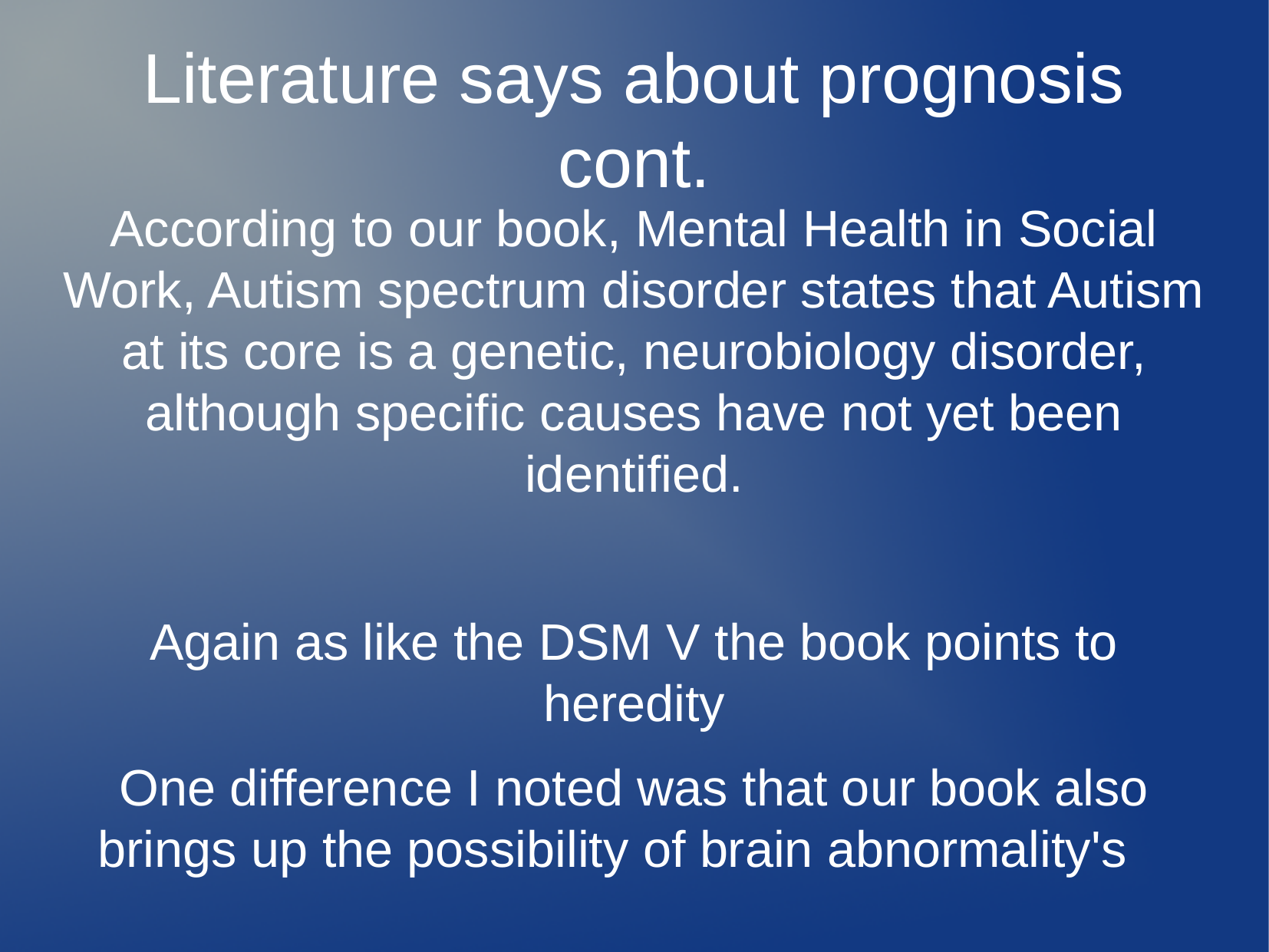

Literature says about prognosis cont.
According to our book, Mental Health in Social Work, Autism spectrum disorder states that Autism at its core is a genetic, neurobiology disorder, although specific causes have not yet been identified.

Again as like the DSM V the book points to heredity
One difference I noted was that our book also brings up the possibility of brain abnormality's